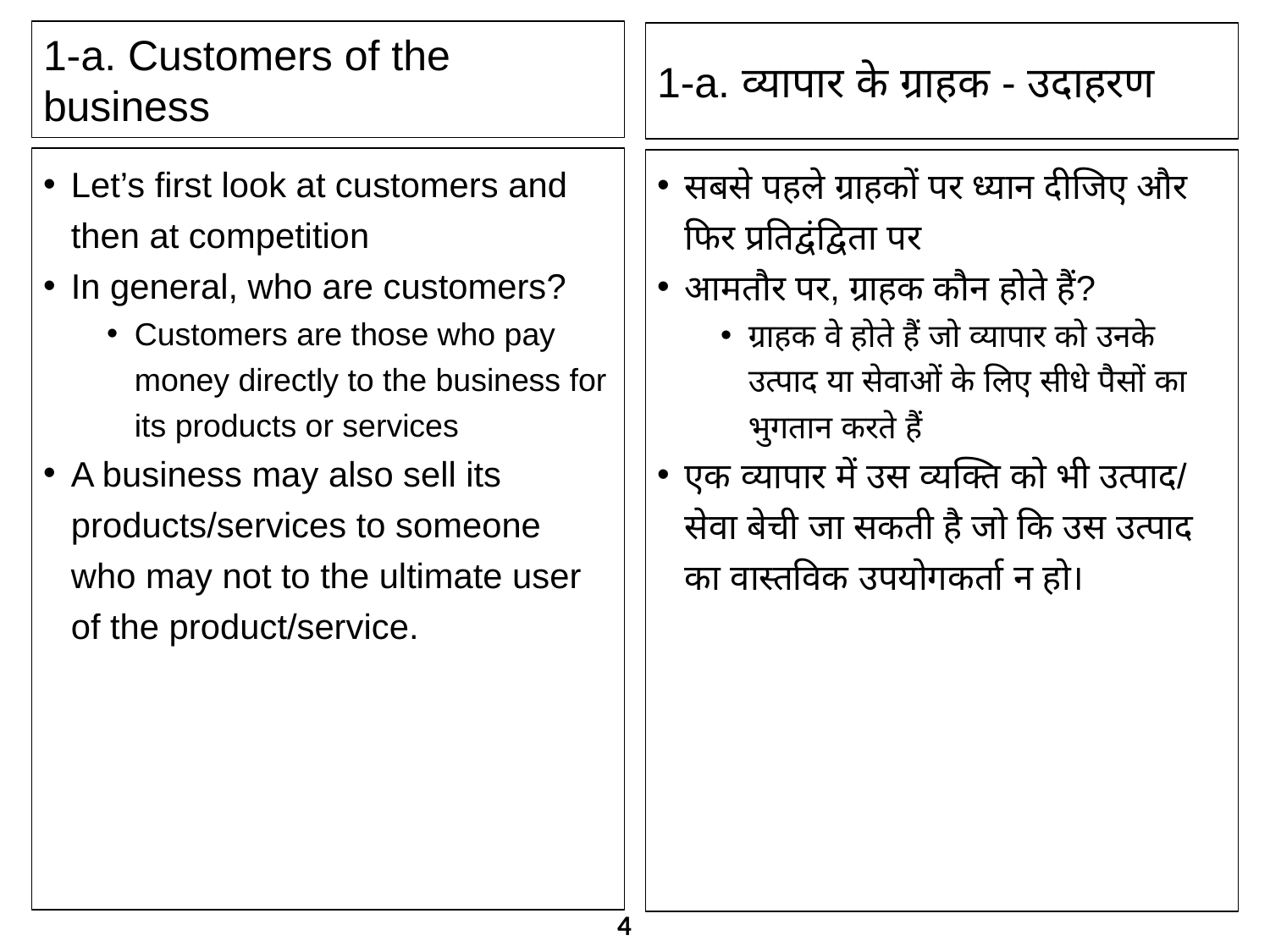

1-a. Customers of the business
1-a. व्यापार के ग्राहक - उदाहरण
Let’s first look at customers and then at competition
In general, who are customers?
Customers are those who pay money directly to the business for its products or services
A business may also sell its products/services to someone who may not to the ultimate user of the product/service.
सबसे पहले ग्राहकों पर ध्यान दीजिए और फिर प्रतिद्वंद्विता पर
आमतौर पर, ग्राहक कौन होते हैं?
ग्राहक वे होते हैं जो व्यापार को उनके उत्पाद या सेवाओं के लिए सीधे पैसों का भुगतान करते हैं
एक व्यापार में उस व्यक्ति‍ को भी उत्पाद/ सेवा बेची जा सकती है जो कि उस उत्पाद का वास्तविक उपयोगकर्ता न हो।
4